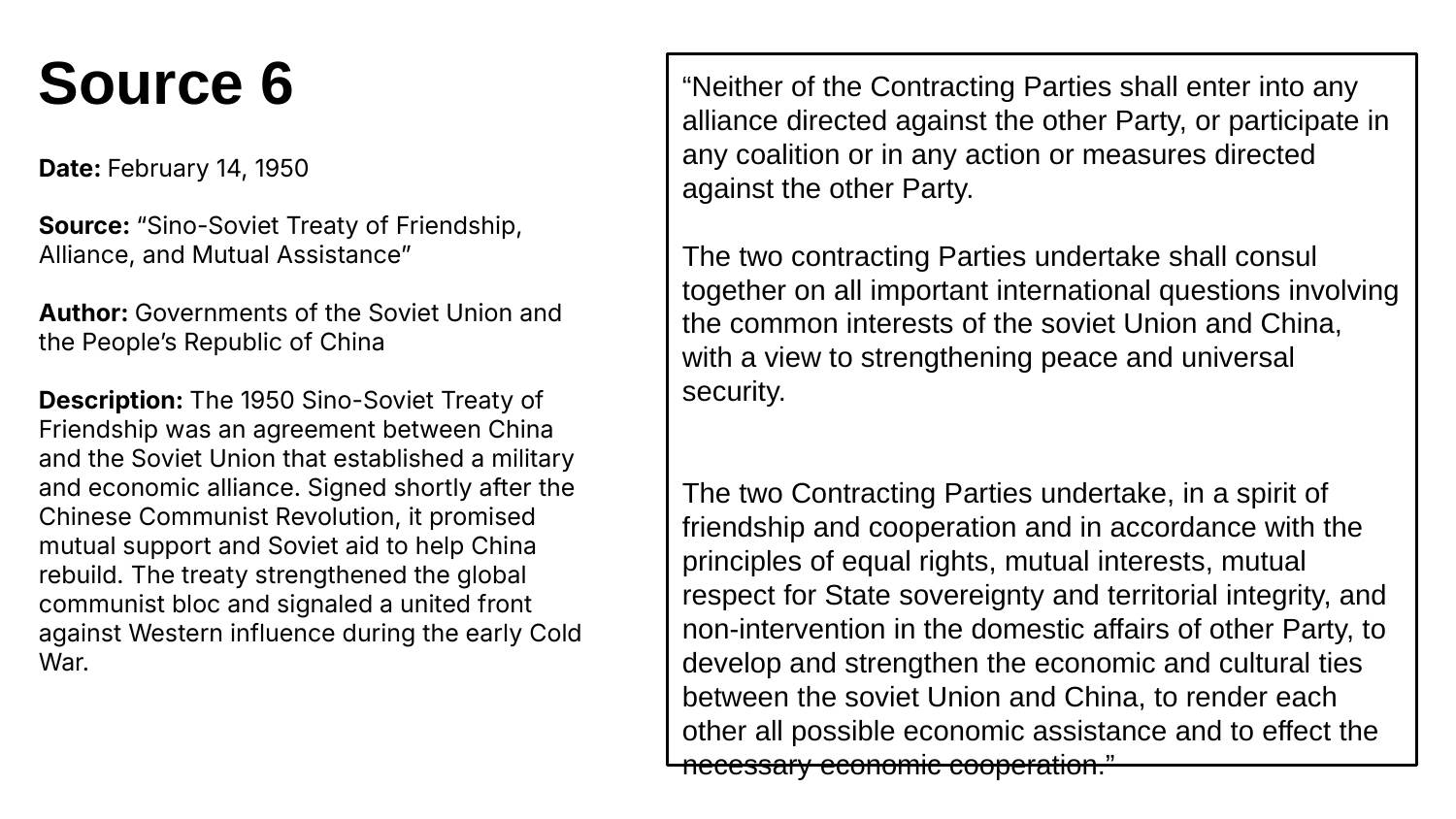

Source 6

Date: February 14, 1950

Source: “Sino-Soviet Treaty of Friendship, Alliance, and Mutual Assistance”

Author: Governments of the Soviet Union and the People’s Republic of China

Description: The 1950 Sino-Soviet Treaty of Friendship was an agreement between China and the Soviet Union that established a military and economic alliance. Signed shortly after the Chinese Communist Revolution, it promised mutual support and Soviet aid to help China rebuild. The treaty strengthened the global communist bloc and signaled a united front against Western influence during the early Cold War.

“Neither of the Contracting Parties shall enter into any alliance directed against the other Party, or participate in any coalition or in any action or measures directed against the other Party.

The two contracting Parties undertake shall consul together on all important international questions involving the common interests of the soviet Union and China, with a view to strengthening peace and universal security.

The two Contracting Parties undertake, in a spirit of friendship and cooperation and in accordance with the principles of equal rights, mutual interests, mutual respect for State sovereignty and territorial integrity, and non-intervention in the domestic affairs of other Party, to develop and strengthen the economic and cultural ties between the soviet Union and China, to render each other all possible economic assistance and to effect the necessary economic cooperation.”